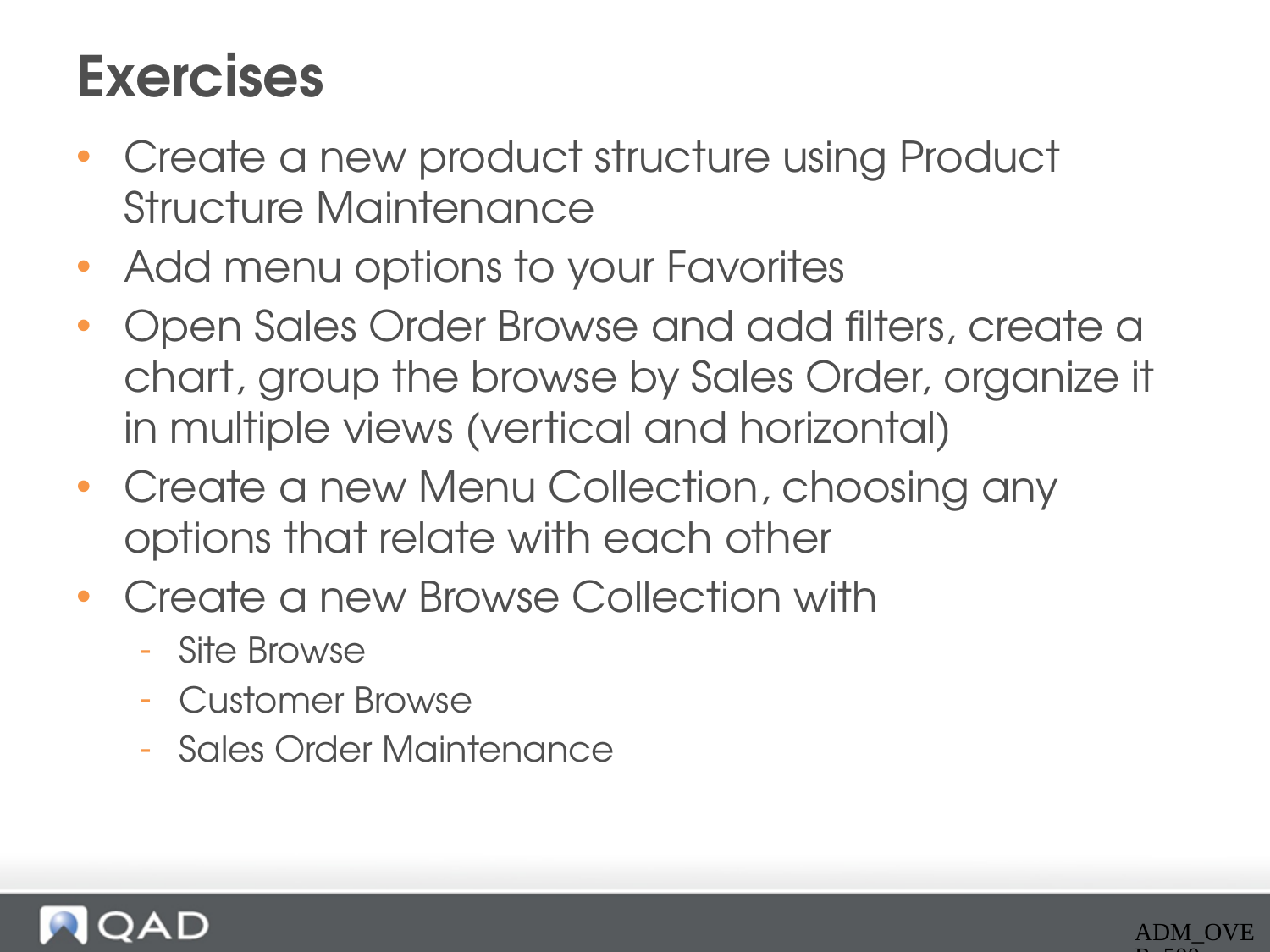

# Exercises
Create a new product structure using Product Structure Maintenance
Add menu options to your Favorites
Open Sales Order Browse and add filters, create a chart, group the browse by Sales Order, organize it in multiple views (vertical and horizontal)
Create a new Menu Collection, choosing any options that relate with each other
Create a new Browse Collection with
Site Browse
Customer Browse
Sales Order Maintenance

ADM_OVER_500